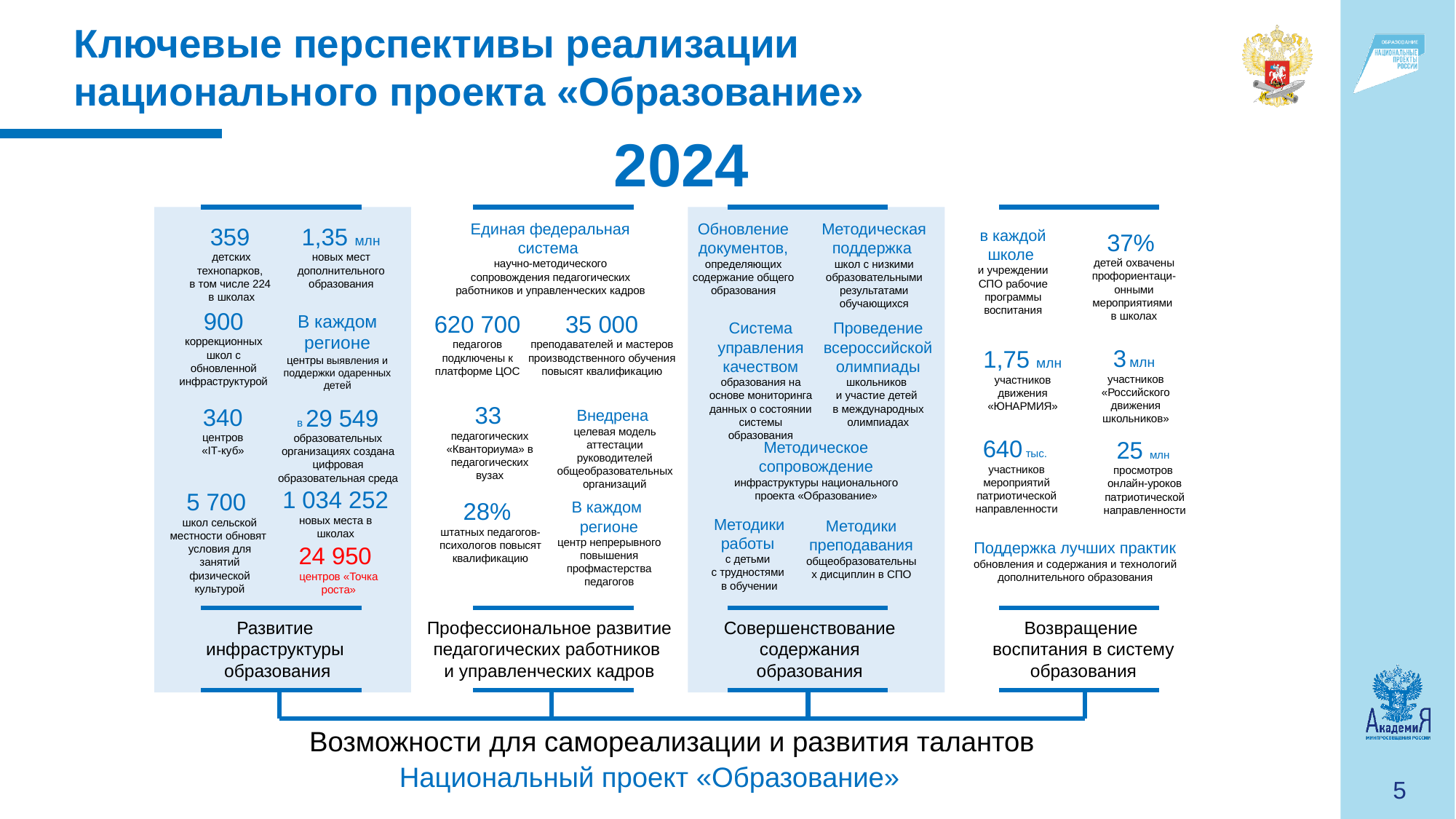

Ключевые перспективы реализации национального проекта «Образование»
2024

Единая федеральная система
научно-методического сопровождения педагогических работников и управленческих кадров
Методическая поддержка
школ с низкими образовательными результатами обучающихся
Обновление документов, определяющих содержание общего образования
359
детских технопарков,
в том числе 224
в школах
1,35 млн новых мест дополнительного образования
в каждой школе
и учреждении СПО рабочие программы воспитания
37%
детей охвачены профориентаци-онными мероприятиями
в школах
900 коррекционных школ с обновленной инфраструктурой
620 700 педагогов подключены к платформе ЦОС
35 000 преподавателей и мастеров производственного обучения повысят квалификацию
В каждом регионе
центры выявления и поддержки одаренных детей
Система управления качеством образования на основе мониторинга данных о состоянии системы образования
Проведение всероссийской олимпиады школьников
и участие детей
в международных олимпиадах
3 млн
участников «Российского движения школьников»
1,75 млн участников движения «ЮНАРМИЯ»
33
педагогических «Кванториума» в педагогических вузах
340 центров «IT-куб»
в 29 549 образовательных организациях создана цифровая образовательная среда
Внедрена
целевая модель аттестации руководителей общеобразовательных организаций
640 тыс.  участников мероприятий патриотической направленности
25 млн
просмотров
онлайн-уроков патриотической направленности
Методическое сопровождение инфраструктуры национального проекта «Образование»
1 034 252 новых места в школах
5 700
школ сельской местности обновят  условия для занятий физической культурой
28%
штатных педагогов-психологов повысят квалификацию
В каждом
регионе
центр непрерывного повышения профмастерства педагогов
Методики работы
с детьми
с трудностями
в обучении
Методики преподавания общеобразовательных дисциплин в СПО
Поддержка лучших практик обновления и содержания и технологий дополнительного образования
24 950
центров «Точка роста»
Развитие
инфраструктуры
образования

Совершенствование содержания образования
Возвращение
воспитания в систему образования
Профессиональное развитие педагогических работников
и управленческих кадров

Возможности для самореализации и развития талантов
Национальный проект «Образование»